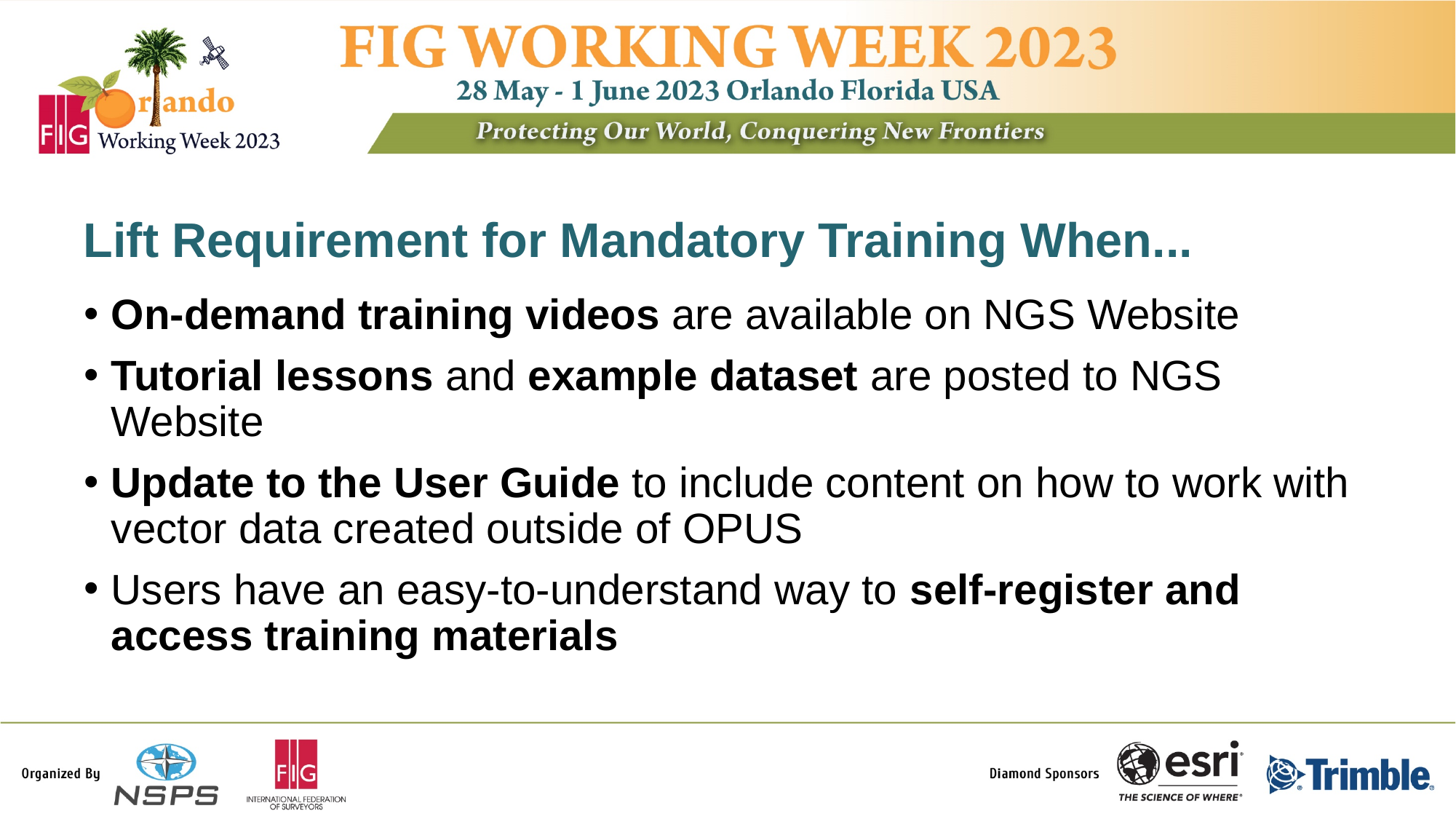

Lift Requirement for Mandatory Training When...
On-demand training videos are available on NGS Website
Tutorial lessons and example dataset are posted to NGS Website
Update to the User Guide to include content on how to work with vector data created outside of OPUS
Users have an easy-to-understand way to self-register and access training materials